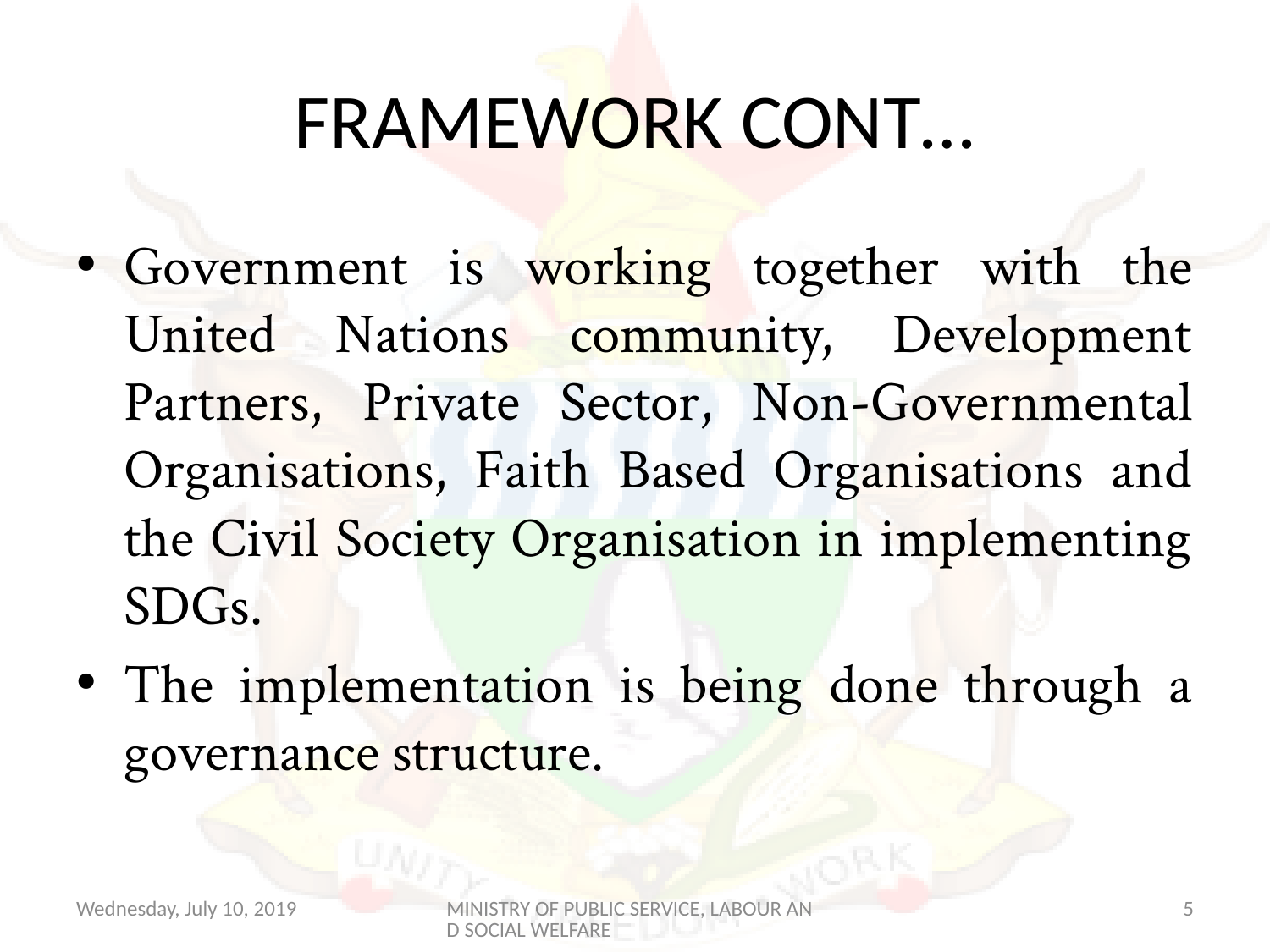

# FRAMEWORK CONT…
Government is working together with the United Nations community, Development Partners, Private Sector, Non-Governmental Organisations, Faith Based Organisations and the Civil Society Organisation in implementing SDGs.
The implementation is being done through a governance structure.

Wednesday, July 10, 2019
MINISTRY OF PUBLIC SERVICE, LABOUR AND SOCIAL WELFARE
5